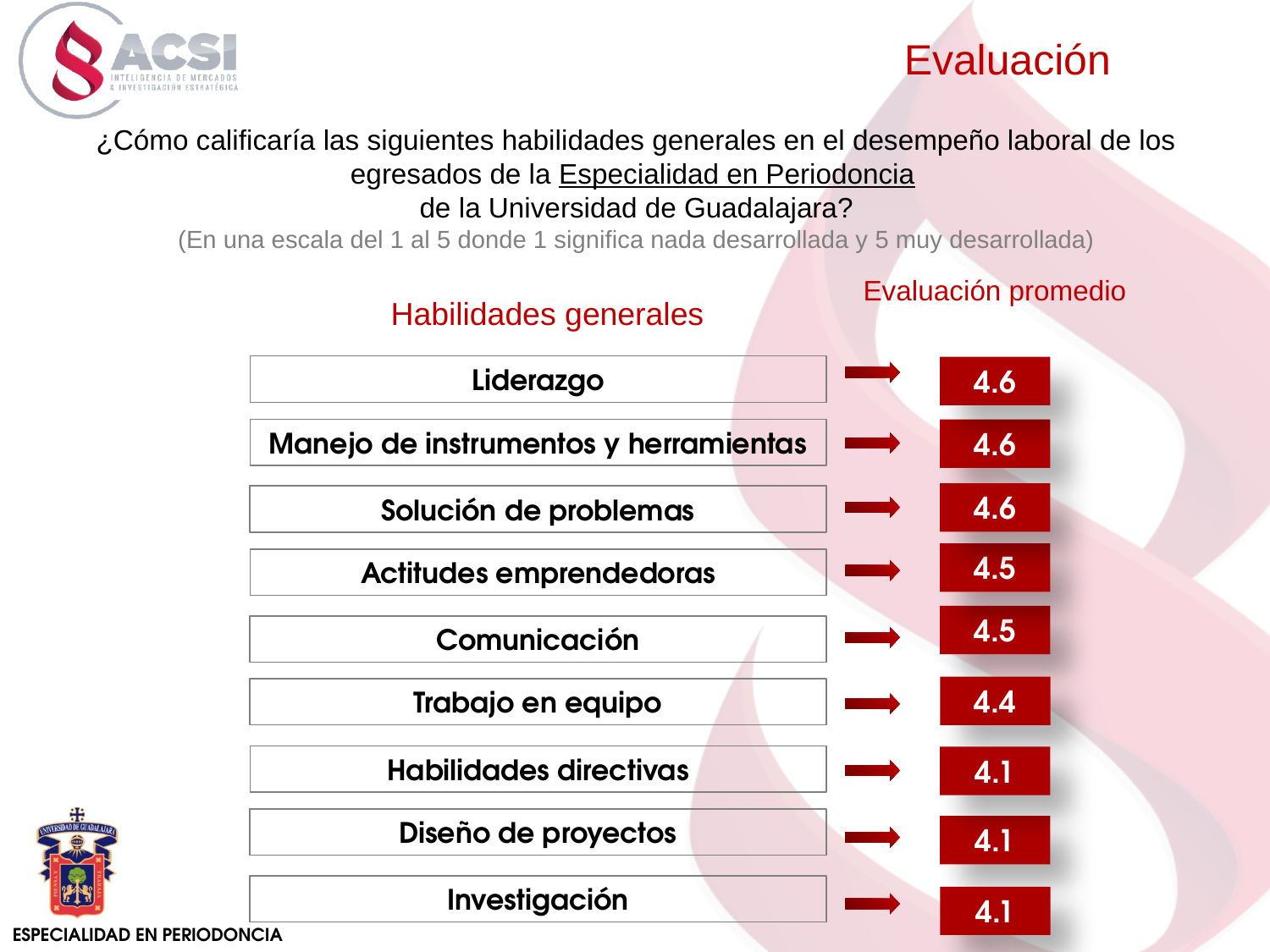

Evaluación
¿Cómo calificaría las siguientes habilidades generales en el desempeño laboral de los egresados de la Especialidad en Periodoncia
de la Universidad de Guadalajara?
(En una escala del 1 al 5 donde 1 significa nada desarrollada y 5 muy desarrollada)
Evaluación promedio
Habilidades generales
Liderazgo
4.6

Manejo de instrumentos y herramientas
4.6

4.6
Solución de problemas

4.5
Actitudes emprendedoras

4.5
Comunicación

4.4
Trabajo en equipo

Habilidades directivas
4.1

Diseño de proyectos
4.1

Investigación
4.1